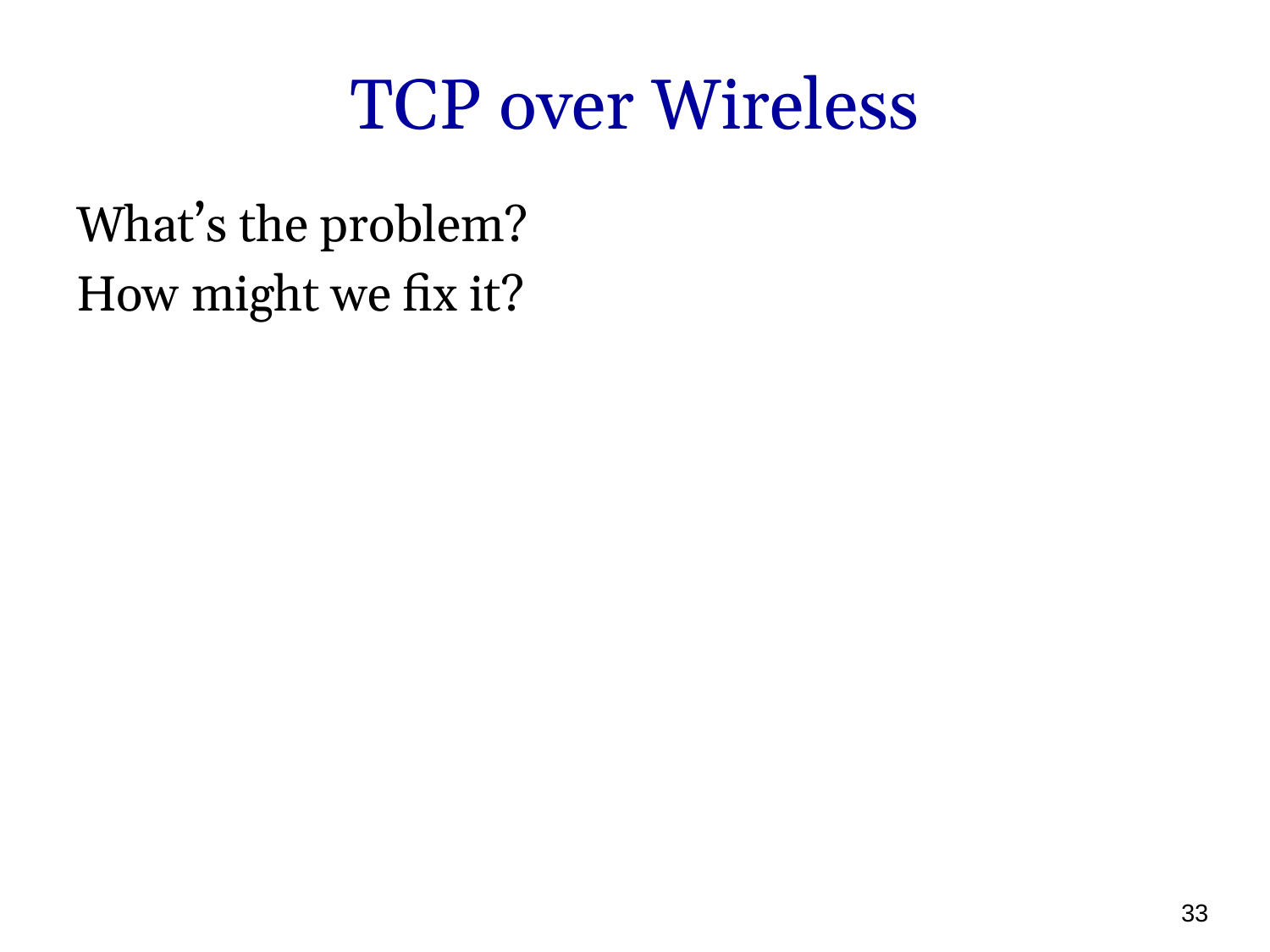

# TCP over Wireless
What’s the problem?
How might we fix it?
33